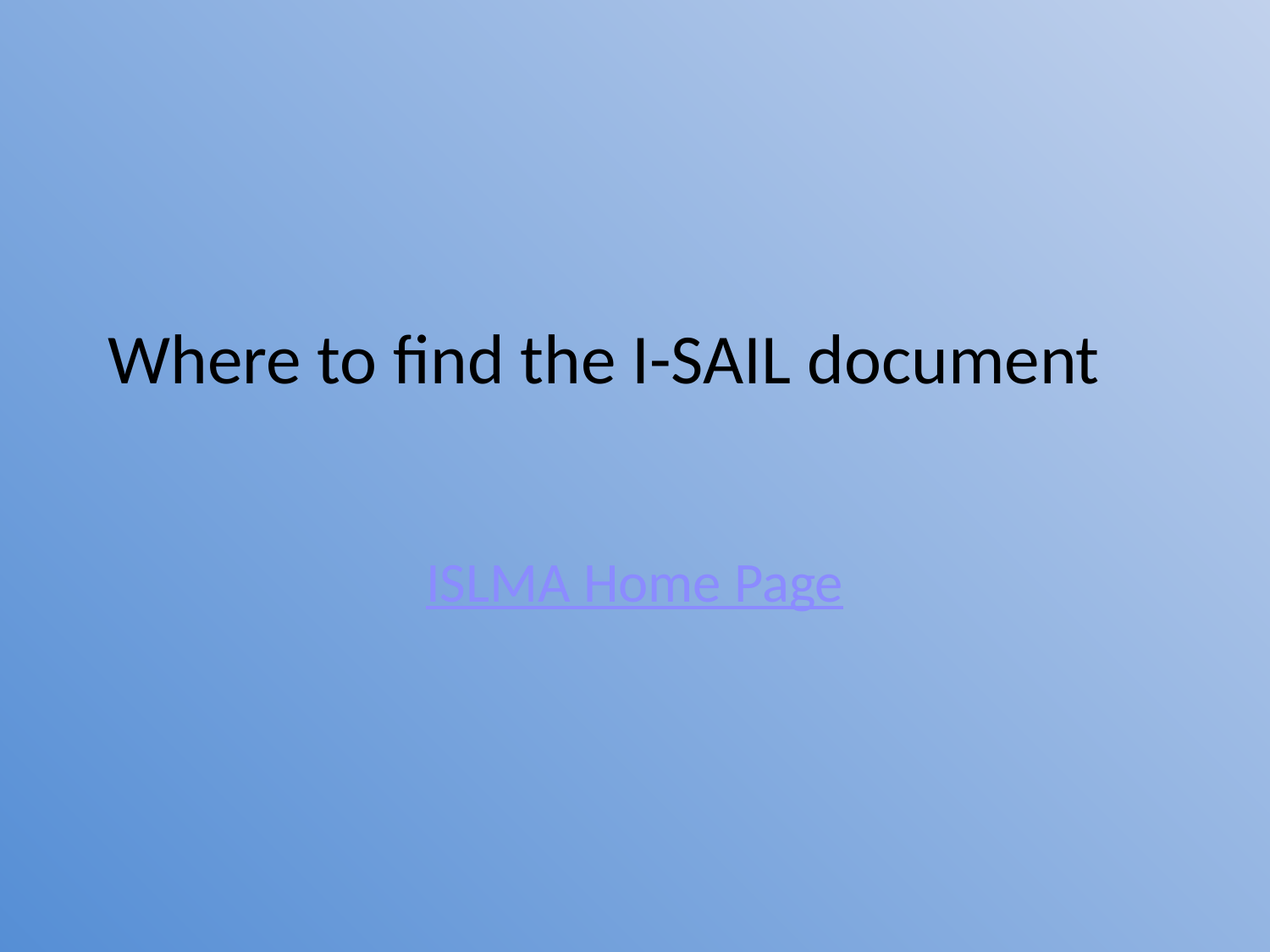

# Where to find the I-SAIL document
ISLMA Home Page